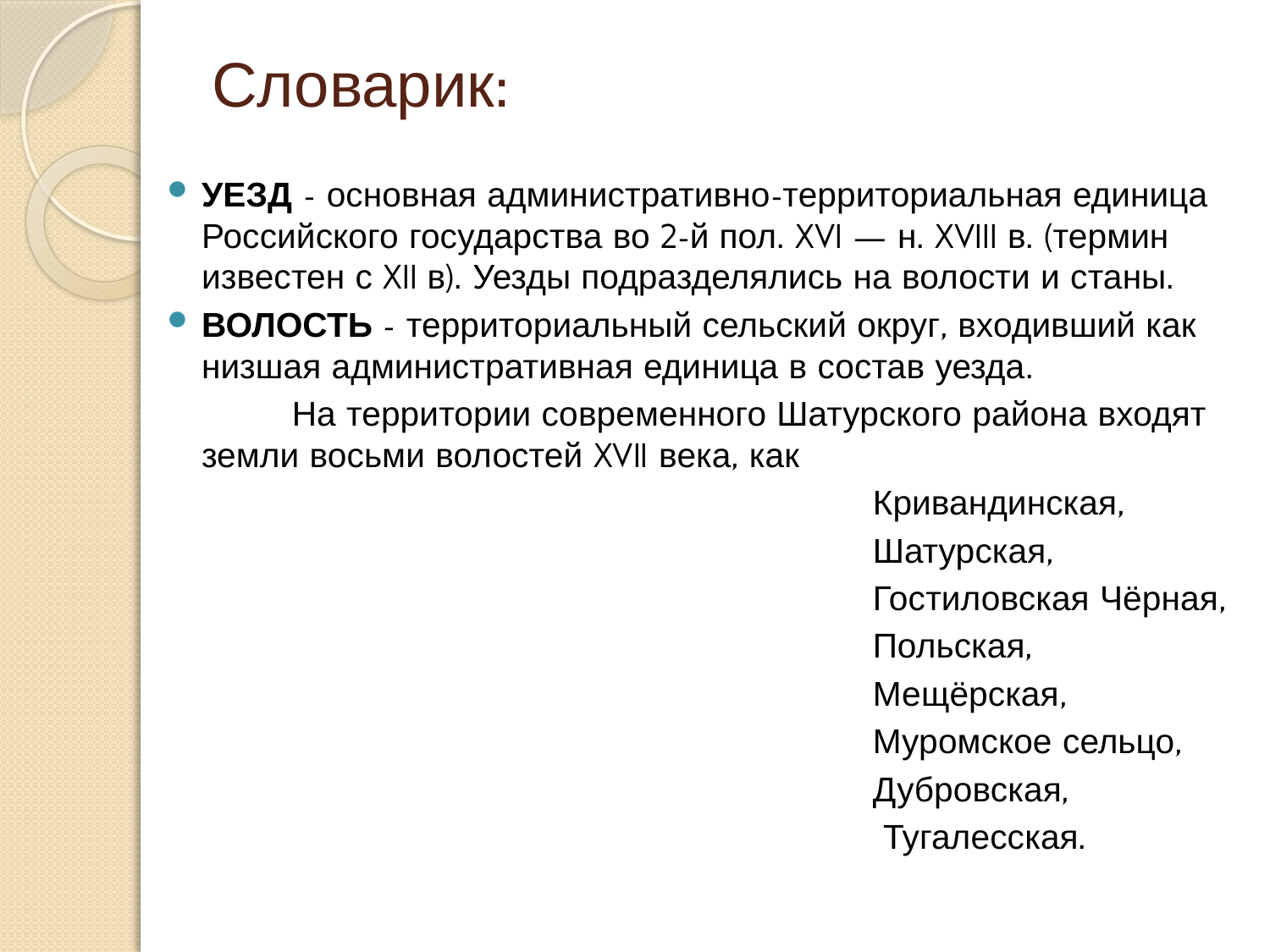

# Словарик:
УЕЗД - основная административно-территориальная единица Российского государства во 2-й пол. XVI — н. XVIII в. (термин известен с XII в). Уезды подразделялись на волости и станы.
ВОЛОСТЬ - территориальный сельский округ, входивший как низшая административная единица в состав уезда.
            На территории современного Шатурского района входят земли восьми волостей XVII века, как
                                                                    Кривандинская,
                                                                    Шатурская,
                                                                    Гостиловская Чёрная,
                                                                    Польская,
                                                                    Мещёрская,
                                                                    Муромское сельцо,
                                                                    Дубровская,
                                                                     Тугалесская.